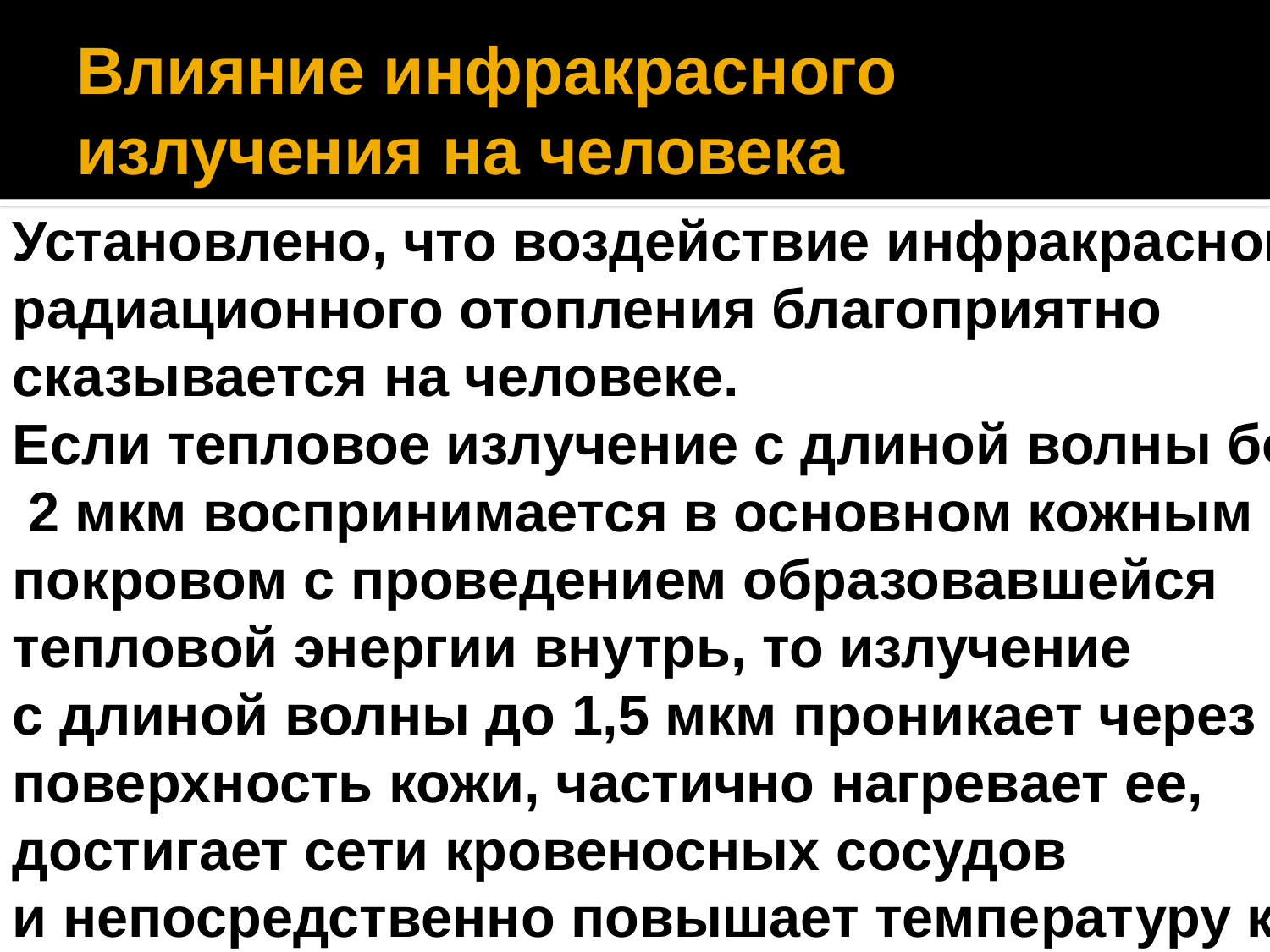

# Влияние инфракрасного излучения на человека
Установлено, что воздействие инфракрасного
радиационного отопления благоприятно
сказывается на человеке.
Если тепловое излучение с длиной волны больше
 2 мкм воспринимается в основном кожным
покровом с проведением образовавшейся
тепловой энергии внутрь, то излучение
с длиной волны до 1,5 мкм проникает через
поверхность кожи, частично нагревает ее,
достигает сети кровеносных сосудов
и непосредственно повышает температуру крови.